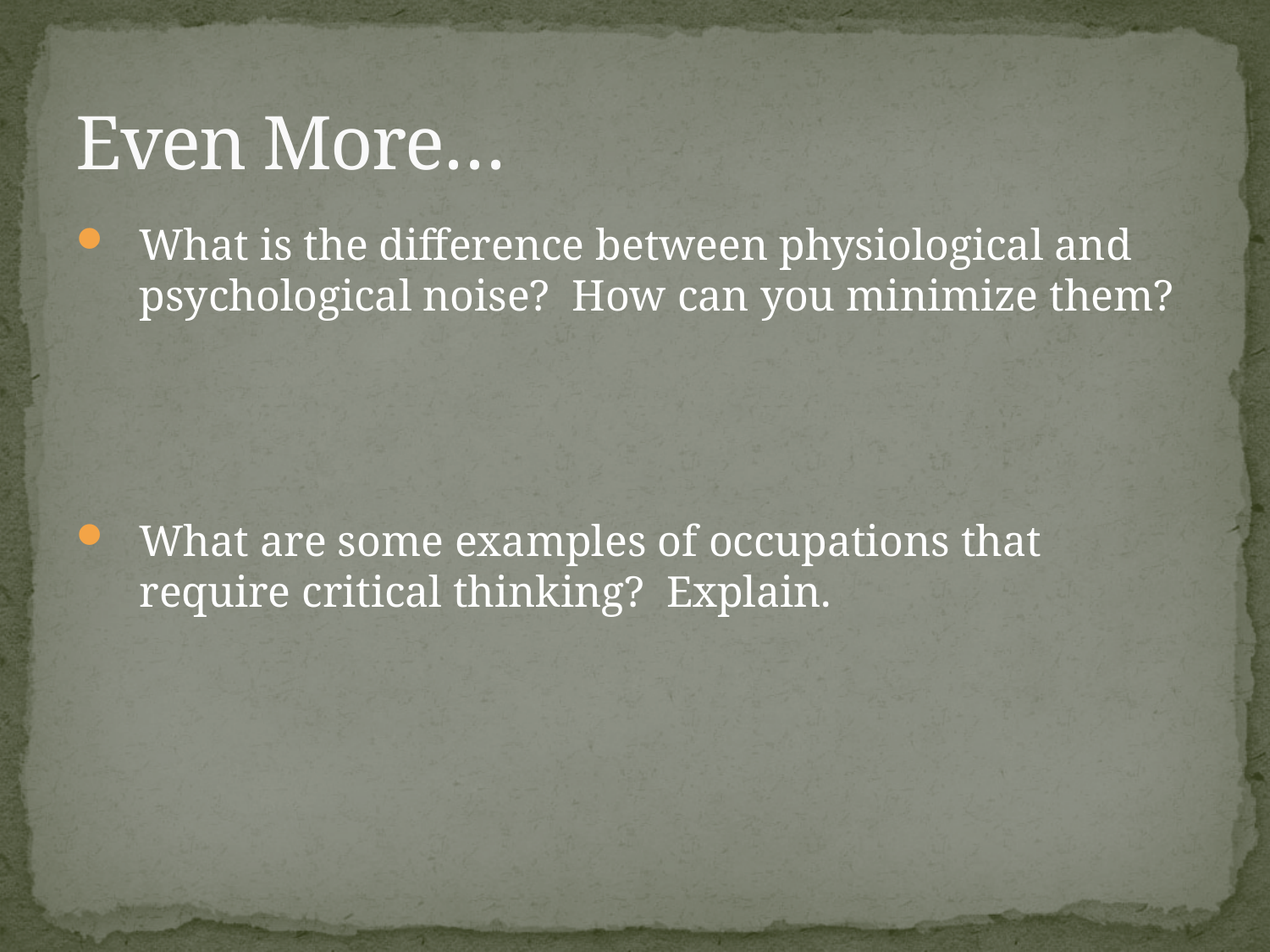

# Even More…
What is the difference between physiological and psychological noise?  How can you minimize them?

What are some examples of occupations that require critical thinking?  Explain.